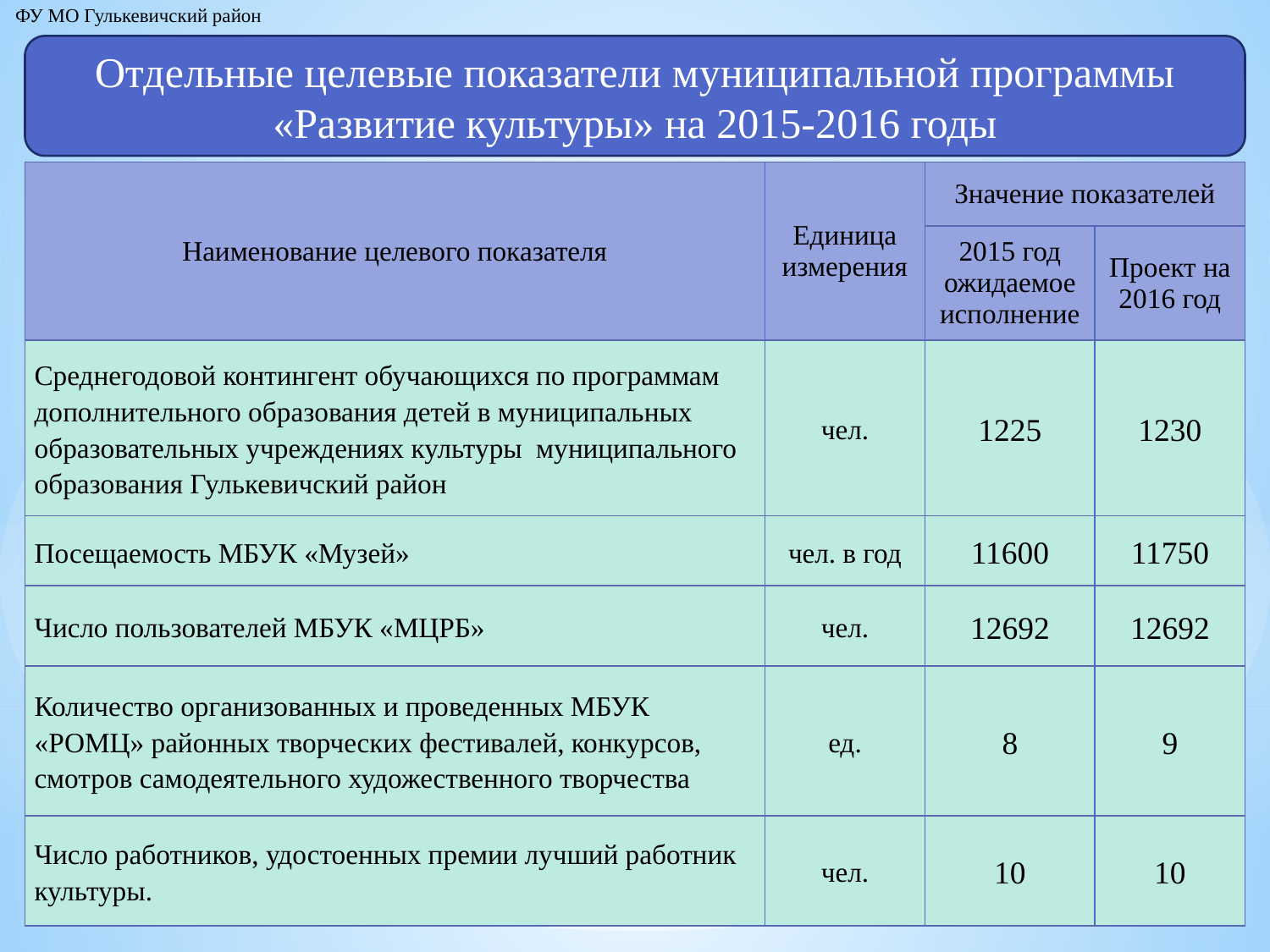

ФУ МО Гулькевичский район
Отдельные целевые показатели муниципальной программы «Развитие культуры» на 2015-2016 годы
| Наименование целевого показателя | Единица измерения | Значение показателей |  |
| --- | --- | --- | --- |
|  |  | 2015 год ожидаемое исполнение | Проект на 2016 год |
| Среднегодовой контингент обучающихся по программам дополнительного образования детей в муниципальных образовательных учреждениях культуры муниципального образования Гулькевичский район | чел. | 1225 | 1230 |
| Посещаемость МБУК «Музей» | чел. в год | 11600 | 11750 |
| Число пользователей МБУК «МЦРБ» | чел. | 12692 | 12692 |
| Количество организованных и проведенных МБУК «РОМЦ» районных творческих фестивалей, конкурсов, смотров самодеятельного художественного творчества | ед. | 8 | 9 |
| Число работников, удостоенных премии лучший работник культуры. | чел. | 10 | 10 |